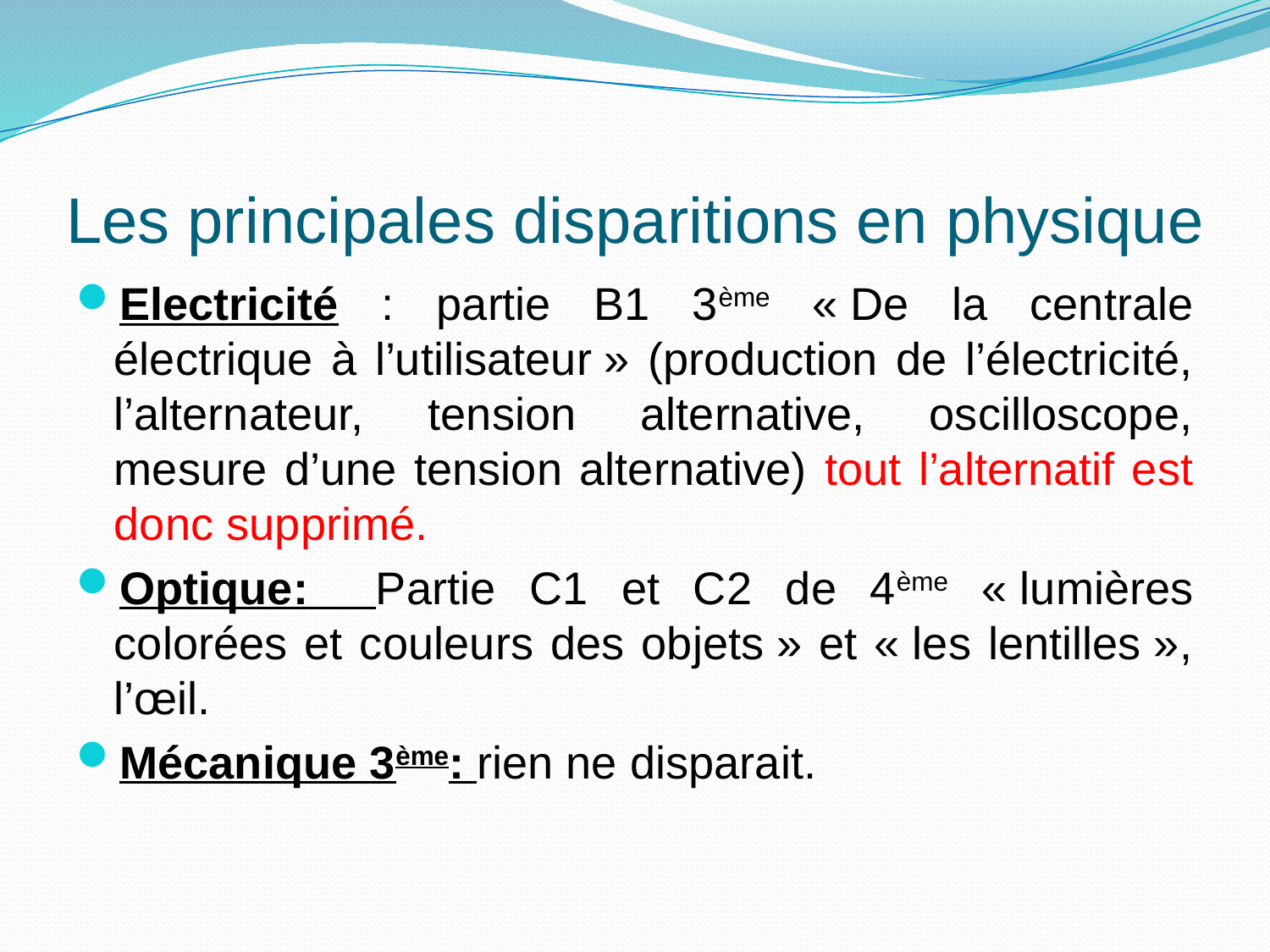

# Les principales disparitions en physique
Electricité : partie B1 3ème « De la centrale électrique à l’utilisateur » (production de l’électricité, l’alternateur, tension alternative, oscilloscope, mesure d’une tension alternative) tout l’alternatif est donc supprimé.
Optique:  Partie C1 et C2 de 4ème « lumières colorées et couleurs des objets » et « les lentilles », l’œil.
Mécanique 3ème: rien ne disparait.